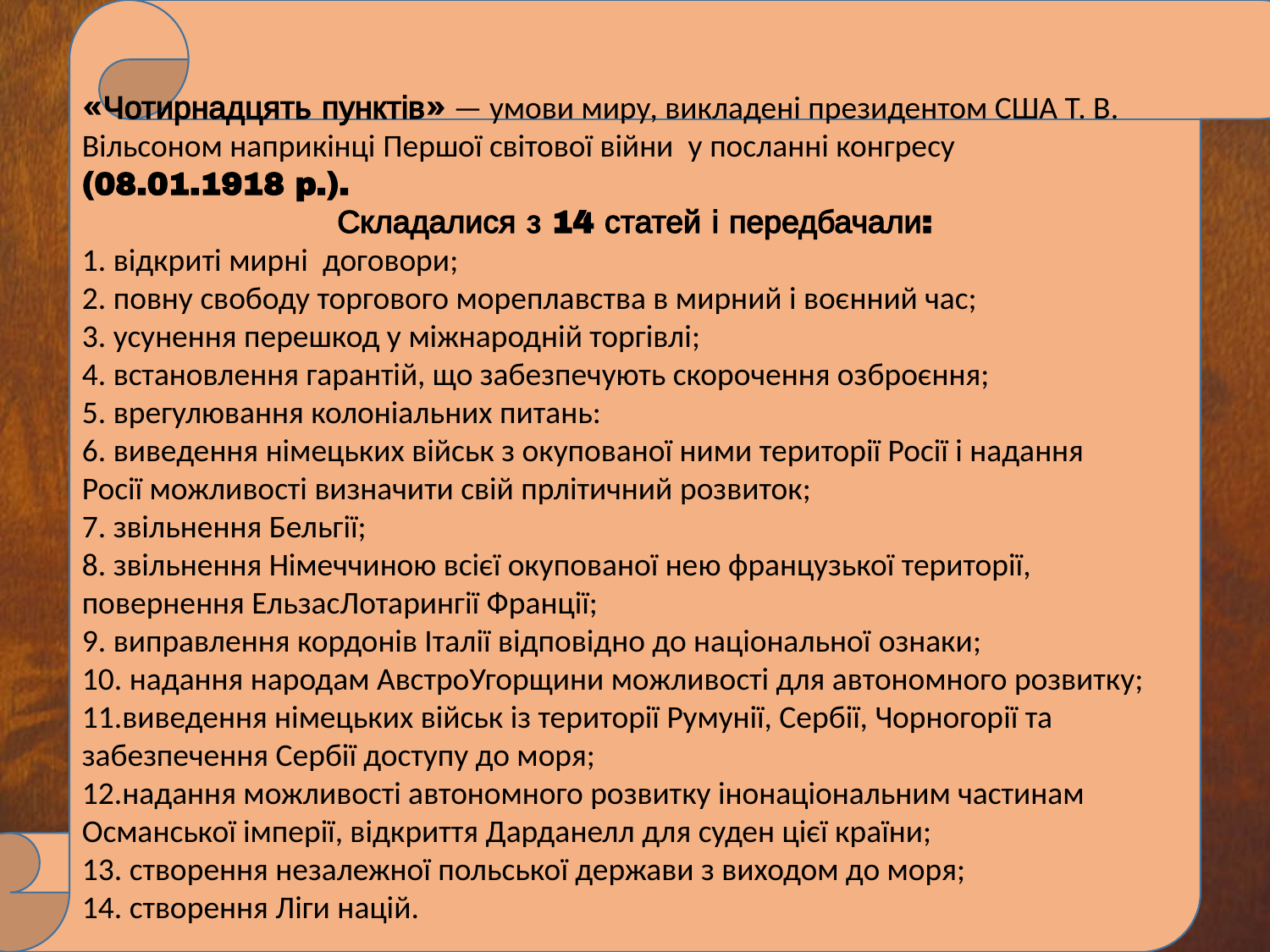

«Чотирнадцять пунктів» — умови миру, викладені президентом США Т. В. Вільсоном наприкінці Першої світової війни  у посланні конгресу
(08.01.1918 p.).
Складалися з 14 статей і передбачали:
1. відкриті мирні  договори;
2. повну свободу торгового мореплавства в мирний і воєнний час;
3. усунення перешкод у міжнародній торгівлі;
4. встановлення гарантій, що забезпечують скорочення озброєння;
5. врегулювання колоніальних питань:
6. виведення німецьких військ з окупованої ними території Росії і надання Росії можливості визначити свій прлітичний розвиток;
7. звільнення Бельгії;
8. звільнення Німеччиною всієї окупованої нею французької території, повернення ЕльзасЛотарингії Франції;
9. виправлення кордонів Італії відповідно до національної ознаки;
10. надання народам АвстроУгорщини можливості для автономного розвитку;
11.виведення німецьких військ із території Румунії, Сербії, Чорногорії та забезпечення Сербії доступу до моря;
12.надання можливості автономного розвитку інонаціональним частинам Османської імперії, відкриття Дарданелл для суден цієї країни;
13. створення незалежної польської держави з виходом до моря;
14. створення Ліги націй.